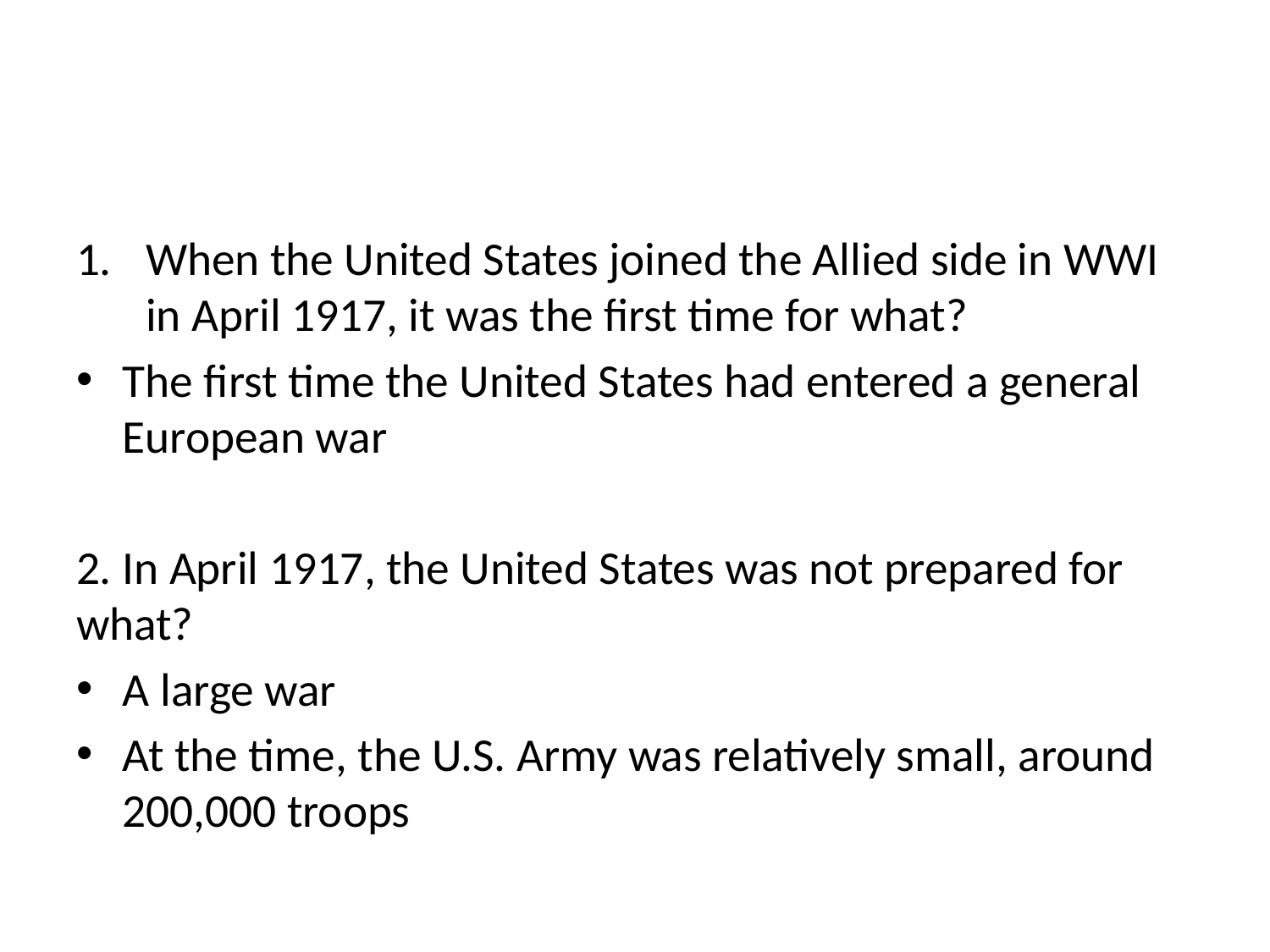

#
When the United States joined the Allied side in WWI in April 1917, it was the first time for what?
The first time the United States had entered a general European war

2. In April 1917, the United States was not prepared for what?
A large war
At the time, the U.S. Army was relatively small, around 200,000 troops